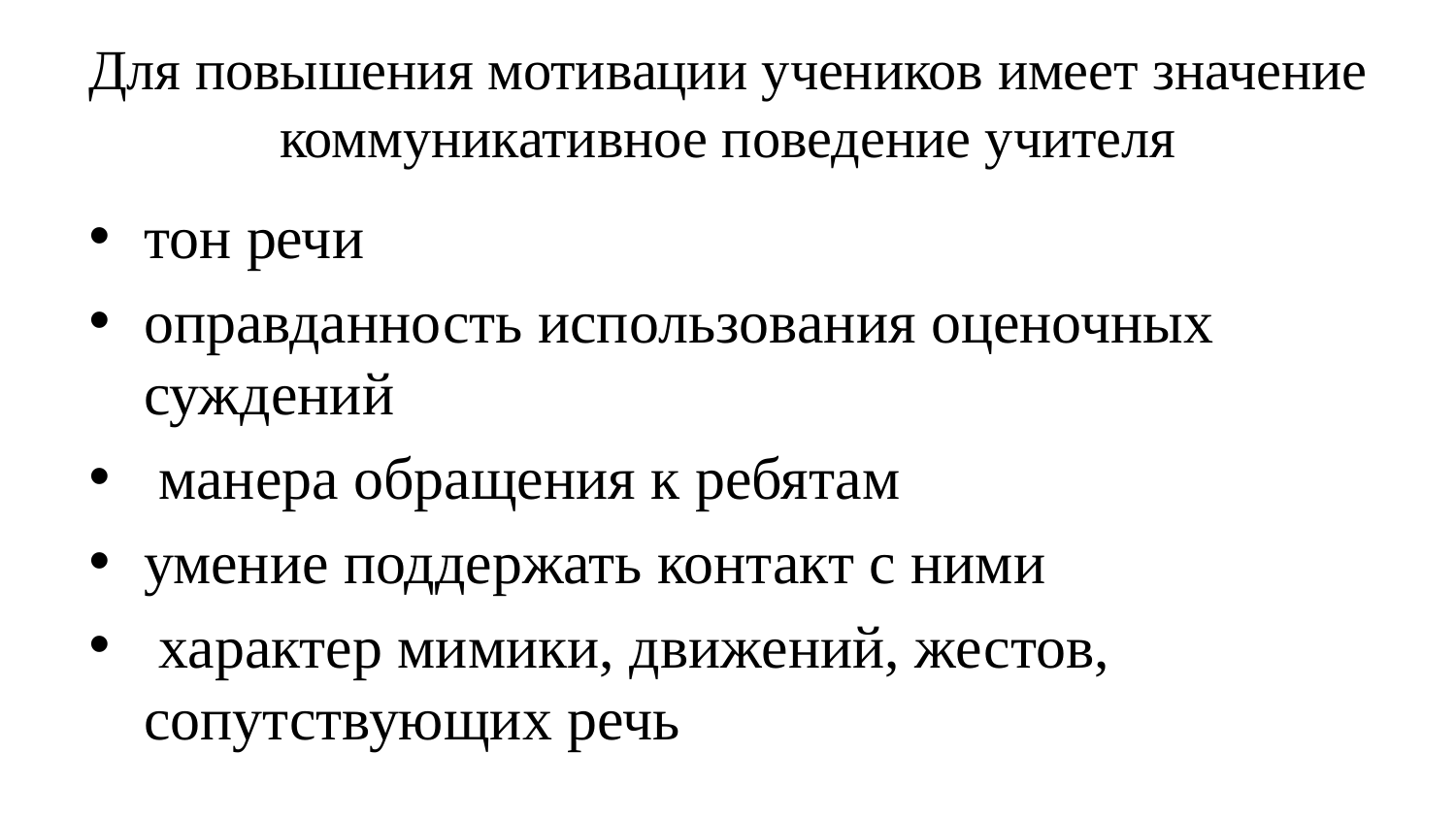

# Для повышения мотивации учеников имеет значение коммуникативное поведение учителя
тон речи
оправданность использования оценочных суждений
 манера обращения к ребятам
умение поддержать контакт с ними
 характер мимики, движений, жестов, сопутствующих речь